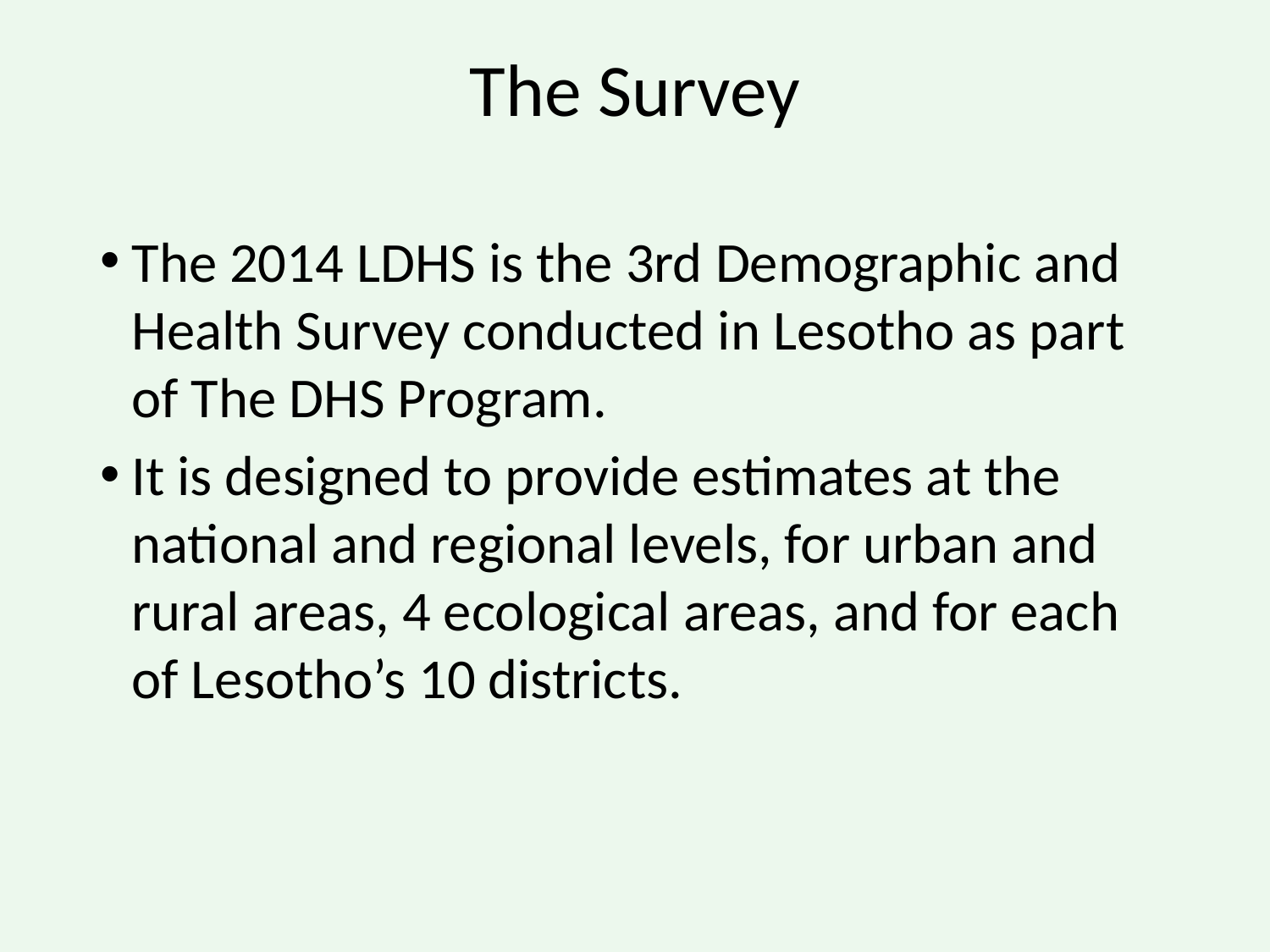

# The Survey
The 2014 LDHS is the 3rd Demographic and Health Survey conducted in Lesotho as part of The DHS Program.
It is designed to provide estimates at the national and regional levels, for urban and rural areas, 4 ecological areas, and for each of Lesotho’s 10 districts.